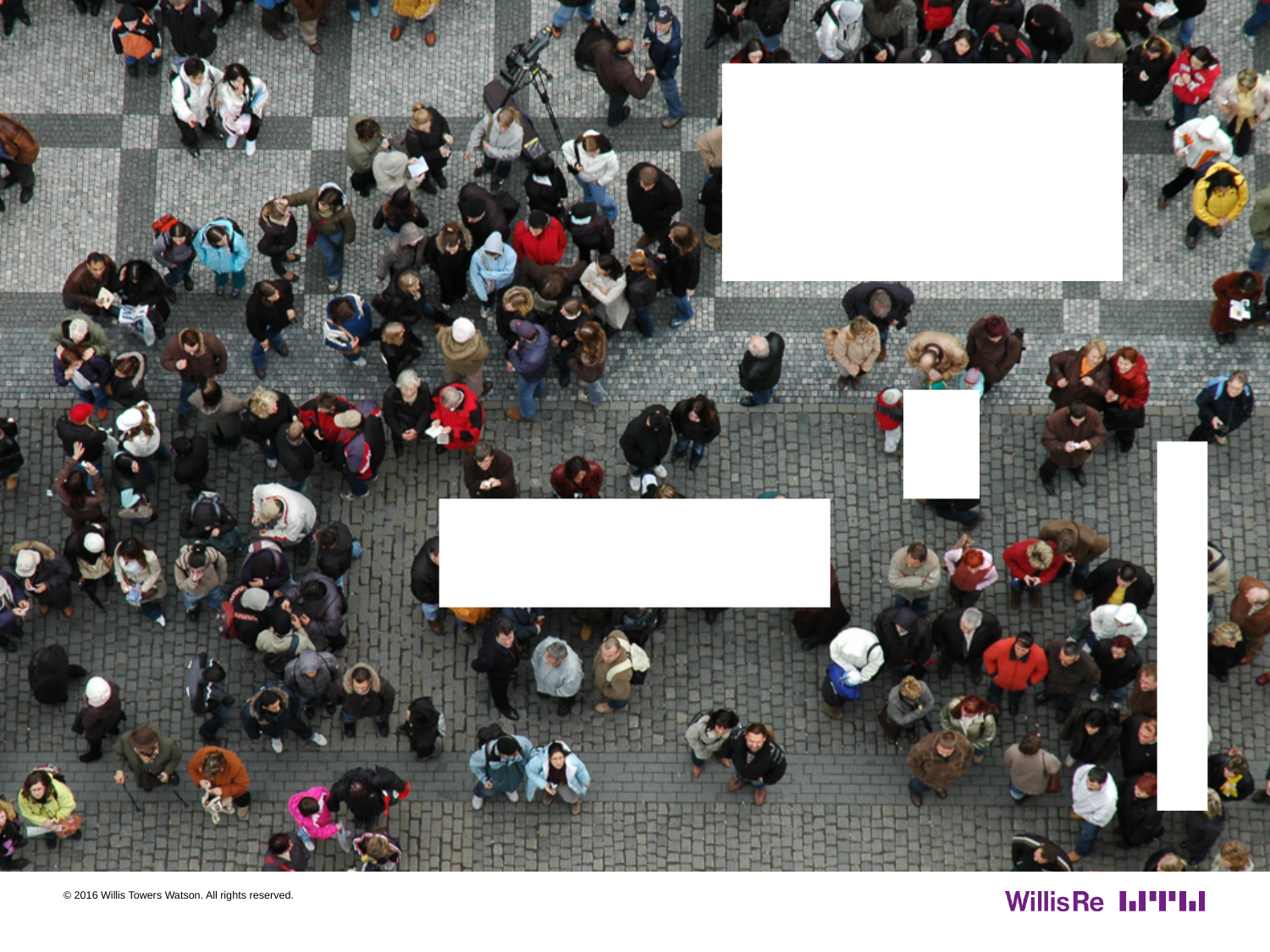

#

© 2016 Willis Towers Watson. All rights reserved.